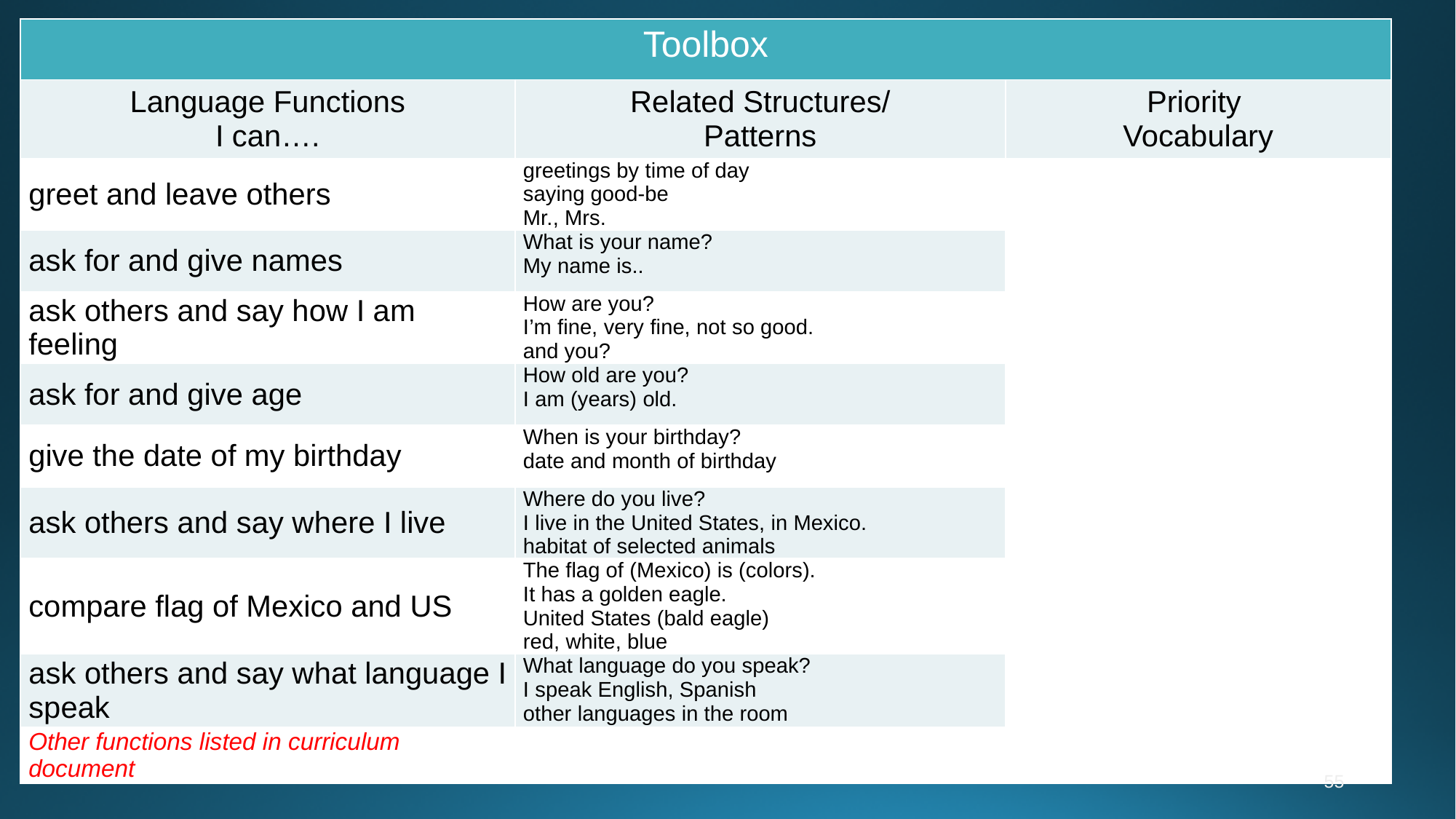

| Toolbox |  |  |
| --- | --- | --- |
| Language Functions I can…. | Related Structures/ Patterns | Priority Vocabulary |
| greet and leave others | greetings by time of day saying good-be Mr., Mrs. |  |
| ask for and give names | What is your name? My name is.. |  |
| ask others and say how I am feeling | How are you? I’m fine, very fine, not so good. and you? |  |
| ask for and give age | How old are you? I am (years) old. |  |
| give the date of my birthday | When is your birthday? date and month of birthday |  |
| ask others and say where I live | Where do you live? I live in the United States, in Mexico. habitat of selected animals |  |
| compare flag of Mexico and US | The flag of (Mexico) is (colors). It has a golden eagle. United States (bald eagle) red, white, blue |  |
| ask others and say what language I speak | What language do you speak? I speak English, Spanish other languages in the room |  |
| Other functions listed in curriculum document |  |  |
55